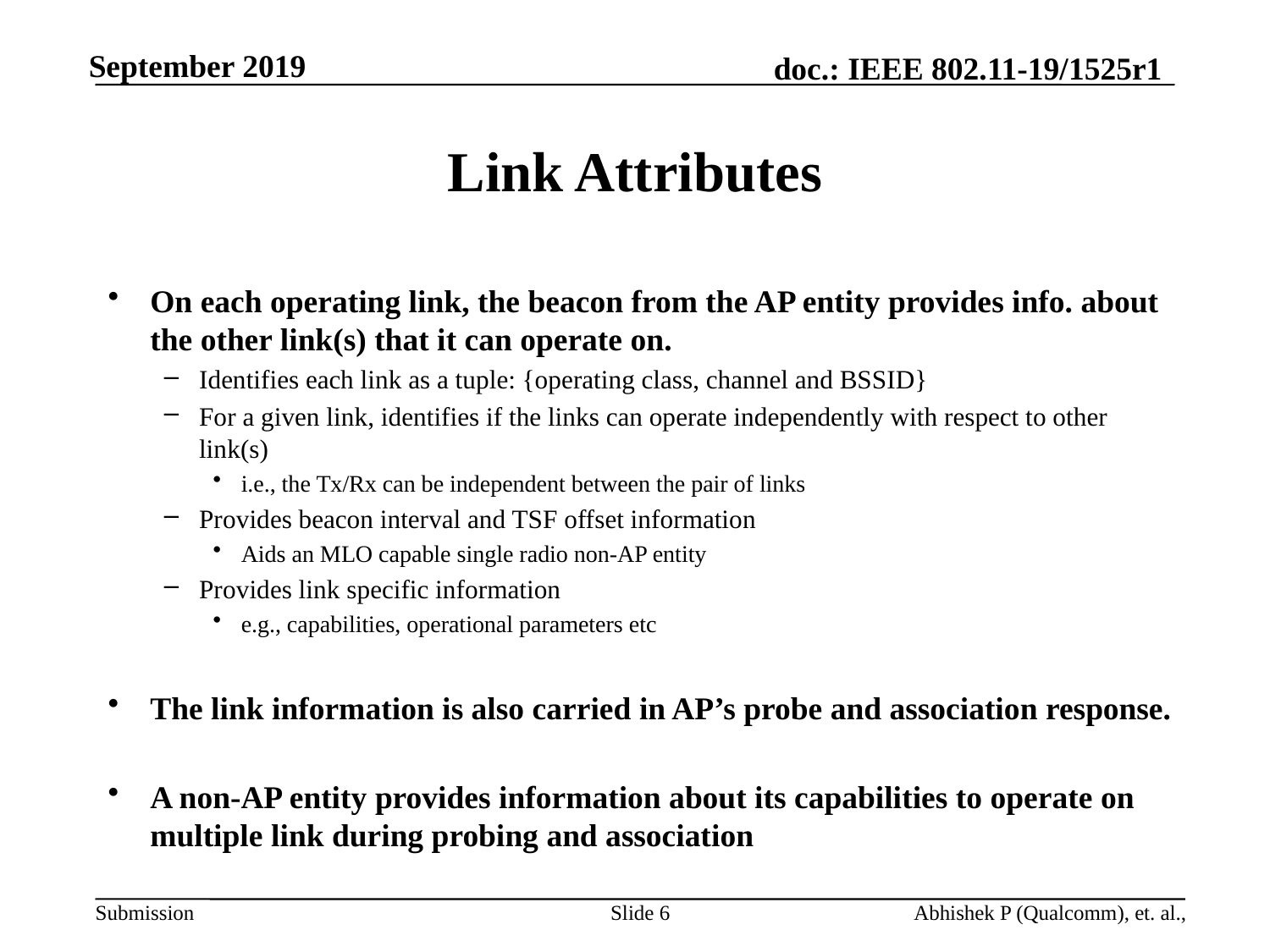

# Link Attributes
On each operating link, the beacon from the AP entity provides info. about the other link(s) that it can operate on.
Identifies each link as a tuple: {operating class, channel and BSSID}
For a given link, identifies if the links can operate independently with respect to other link(s)
i.e., the Tx/Rx can be independent between the pair of links
Provides beacon interval and TSF offset information
Aids an MLO capable single radio non-AP entity
Provides link specific information
e.g., capabilities, operational parameters etc

The link information is also carried in AP’s probe and association response.

A non-AP entity provides information about its capabilities to operate on multiple link during probing and association
Slide 6
Abhishek P (Qualcomm), et. al.,